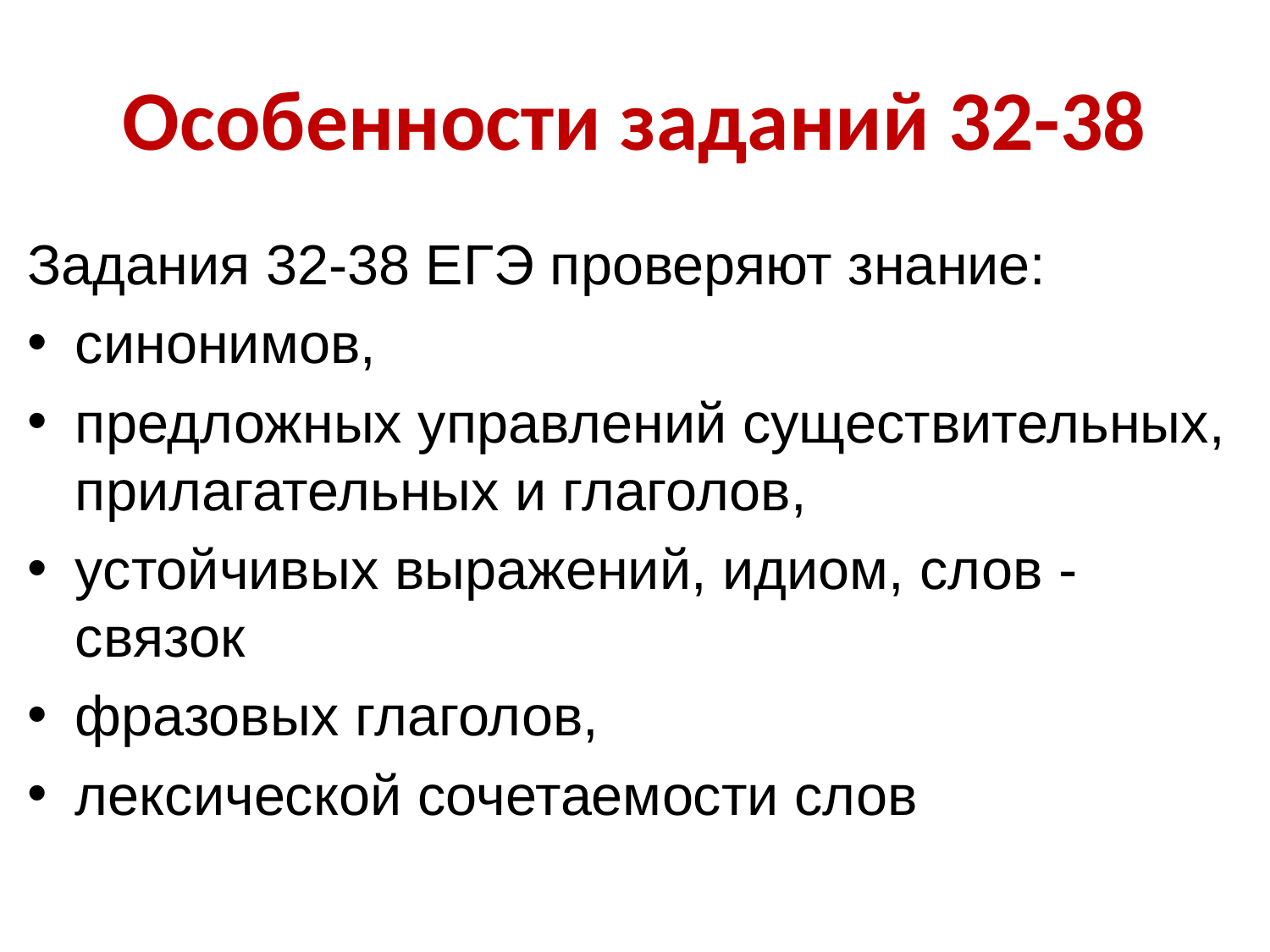

# Особенности заданий 32-38
Задания 32-38 ЕГЭ проверяют знание:
синонимов,
предложных управлений существительных, прилагательных и глаголов,
устойчивых выражений, идиом, слов - связок
фразовых глаголов,
лексической сочетаемости слов